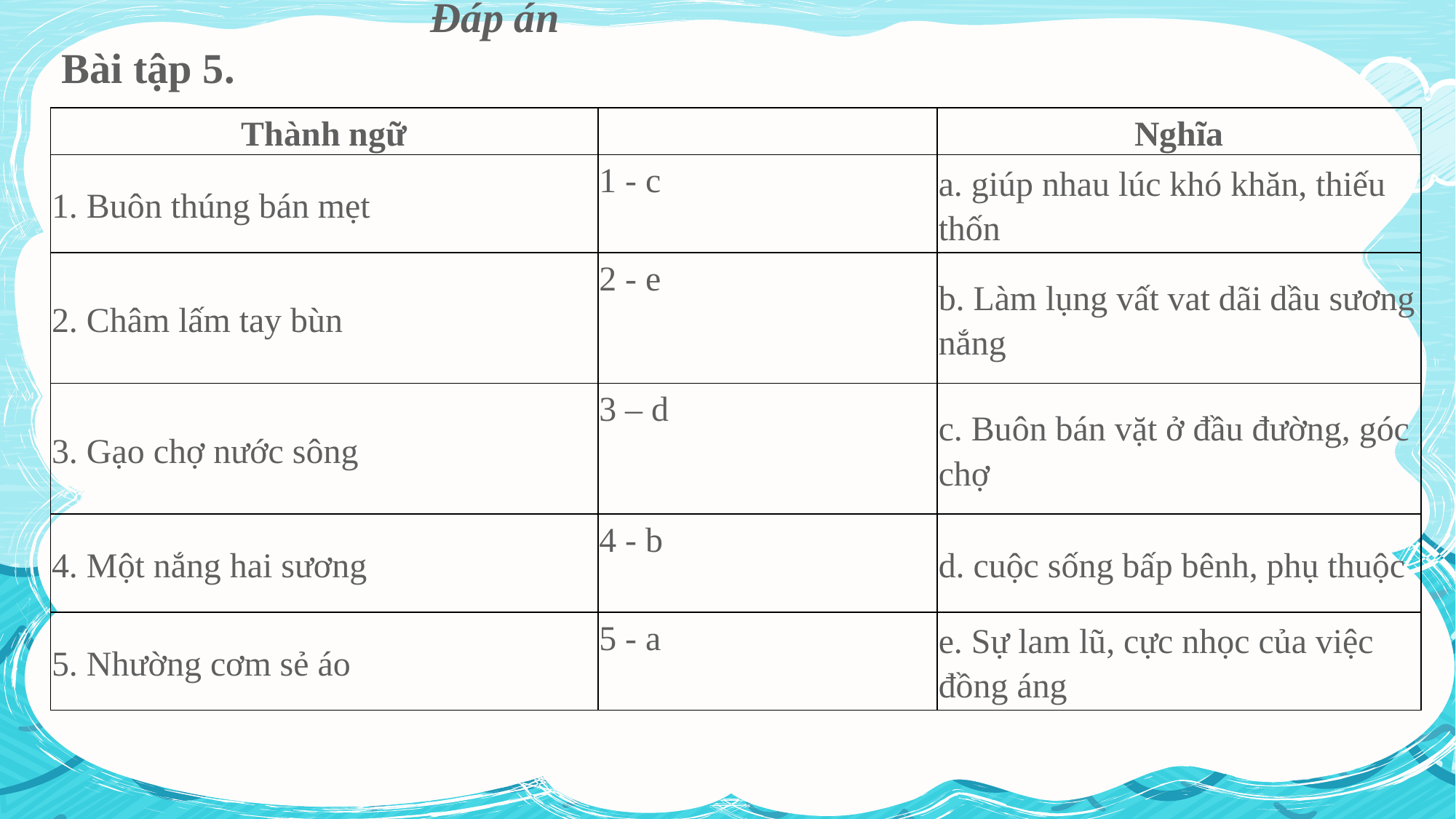

Đáp án
Bài tập 5.
| Thành ngữ |  | Nghĩa |
| --- | --- | --- |
| 1. Buôn thúng bán mẹt | 1 - c | a. giúp nhau lúc khó khăn, thiếu thốn |
| 2. Châm lấm tay bùn | 2 - e | b. Làm lụng vất vat dãi dầu sương nắng |
| 3. Gạo chợ nước sông | 3 – d | c. Buôn bán vặt ở đầu đường, góc chợ |
| 4. Một nắng hai sương | 4 - b | d. cuộc sống bấp bênh, phụ thuộc |
| 5. Nhường cơm sẻ áo | 5 - a | e. Sự lam lũ, cực nhọc của việc đồng áng |